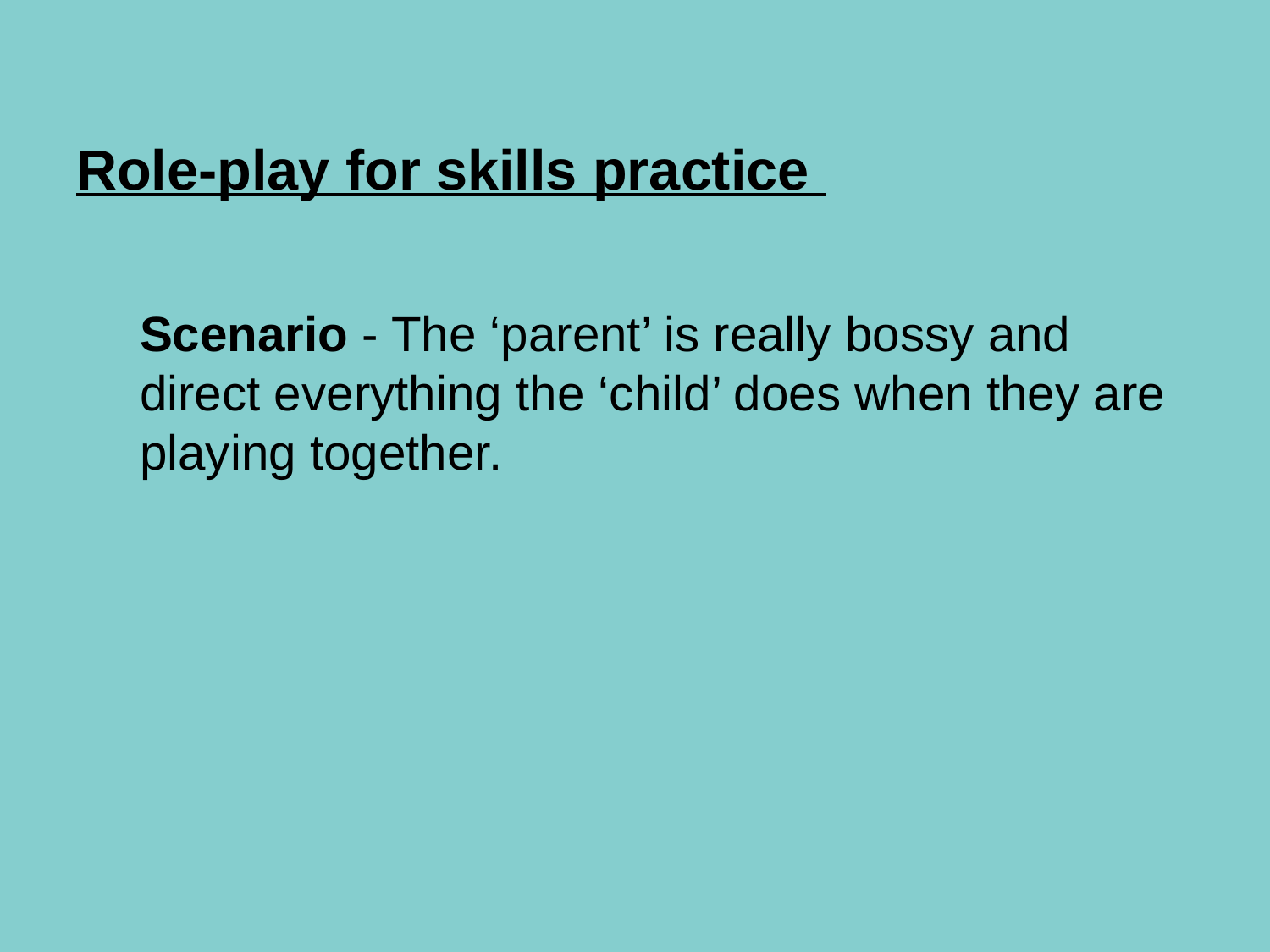

# Role-play for skills practice
Scenario - The ‘parent’ is really bossy and direct everything the ‘child’ does when they are playing together.